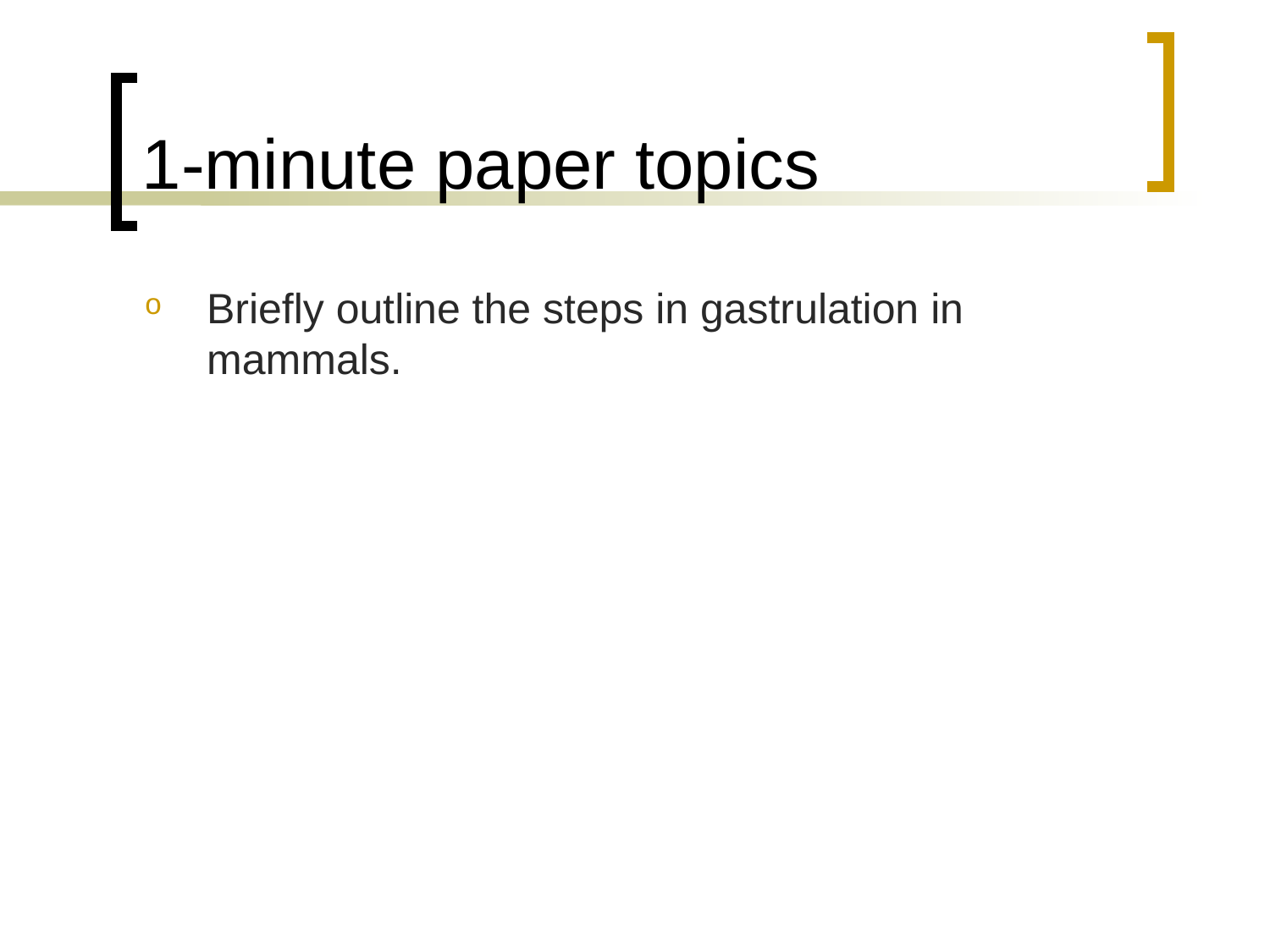

# 1-minute paper topics
Briefly outline the steps in gastrulation in mammals.